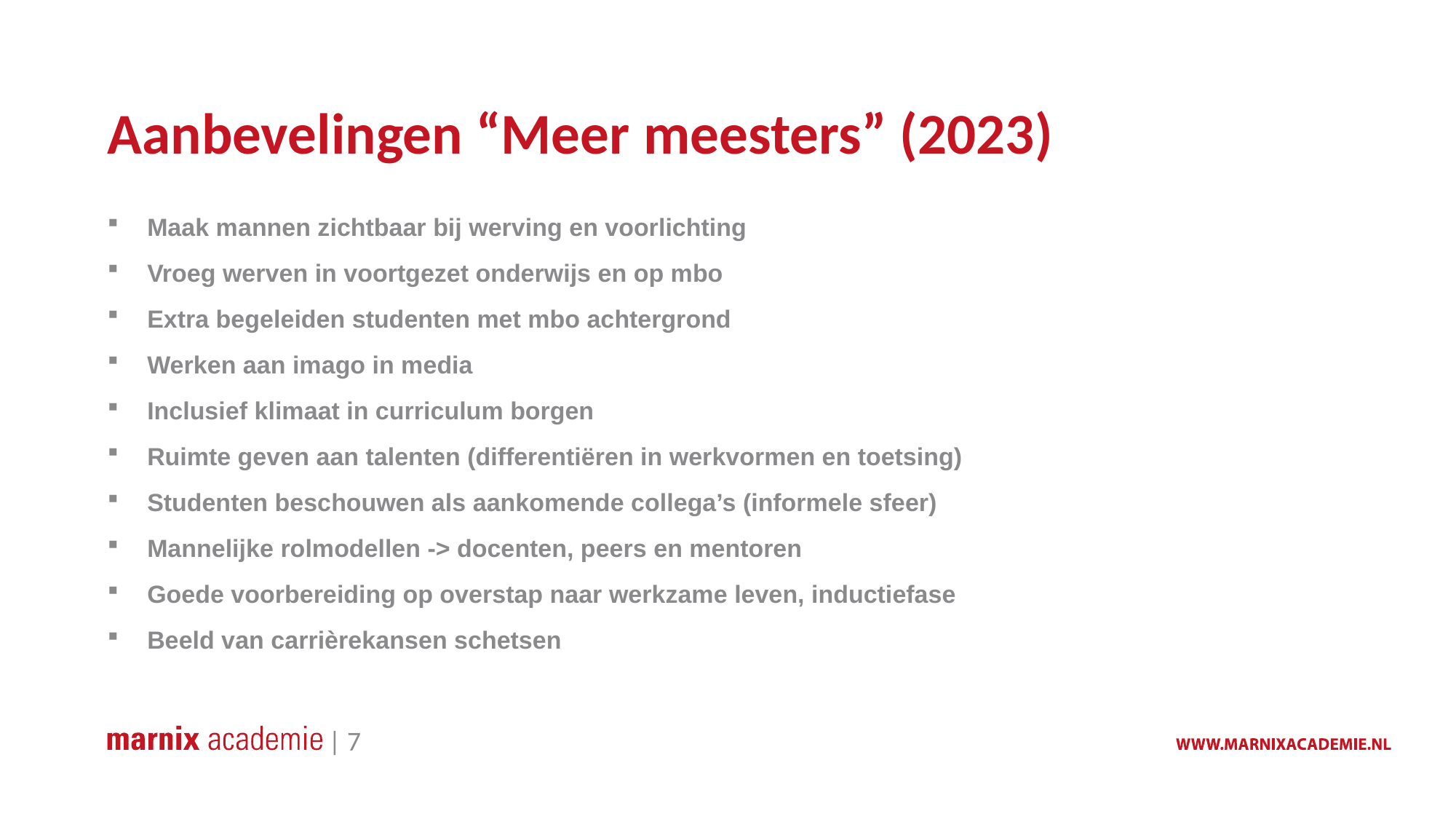

# Aanbevelingen “Meer meesters” (2023)
Maak mannen zichtbaar bij werving en voorlichting
Vroeg werven in voortgezet onderwijs en op mbo
Extra begeleiden studenten met mbo achtergrond
Werken aan imago in media
Inclusief klimaat in curriculum borgen
Ruimte geven aan talenten (differentiëren in werkvormen en toetsing)
Studenten beschouwen als aankomende collega’s (informele sfeer)
Mannelijke rolmodellen -> docenten, peers en mentoren
Goede voorbereiding op overstap naar werkzame leven, inductiefase
Beeld van carrièrekansen schetsen

 | 7